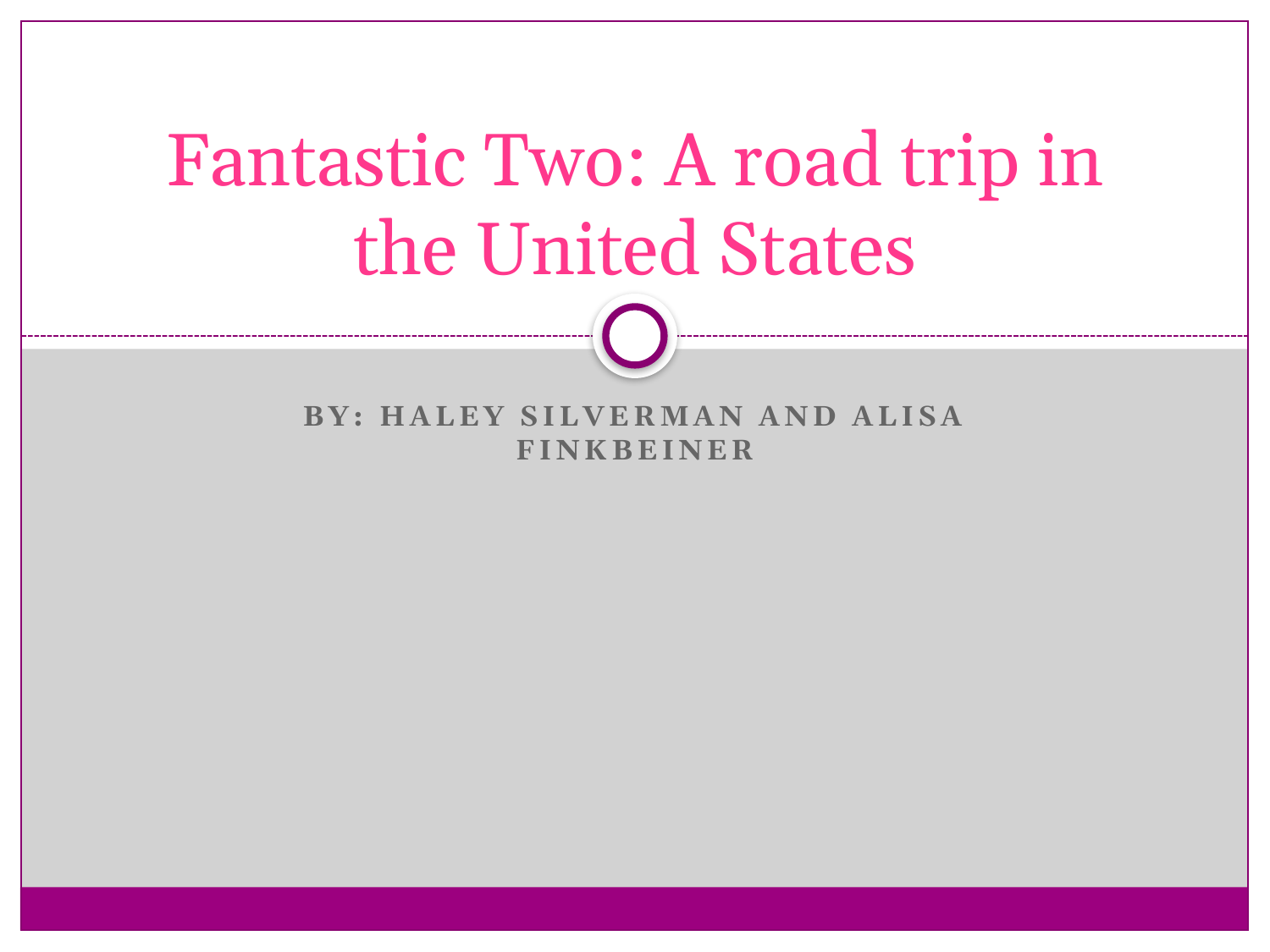

# Fantastic Two: A road trip in the United States
by: Haley Silverman and Alisa Finkbeiner